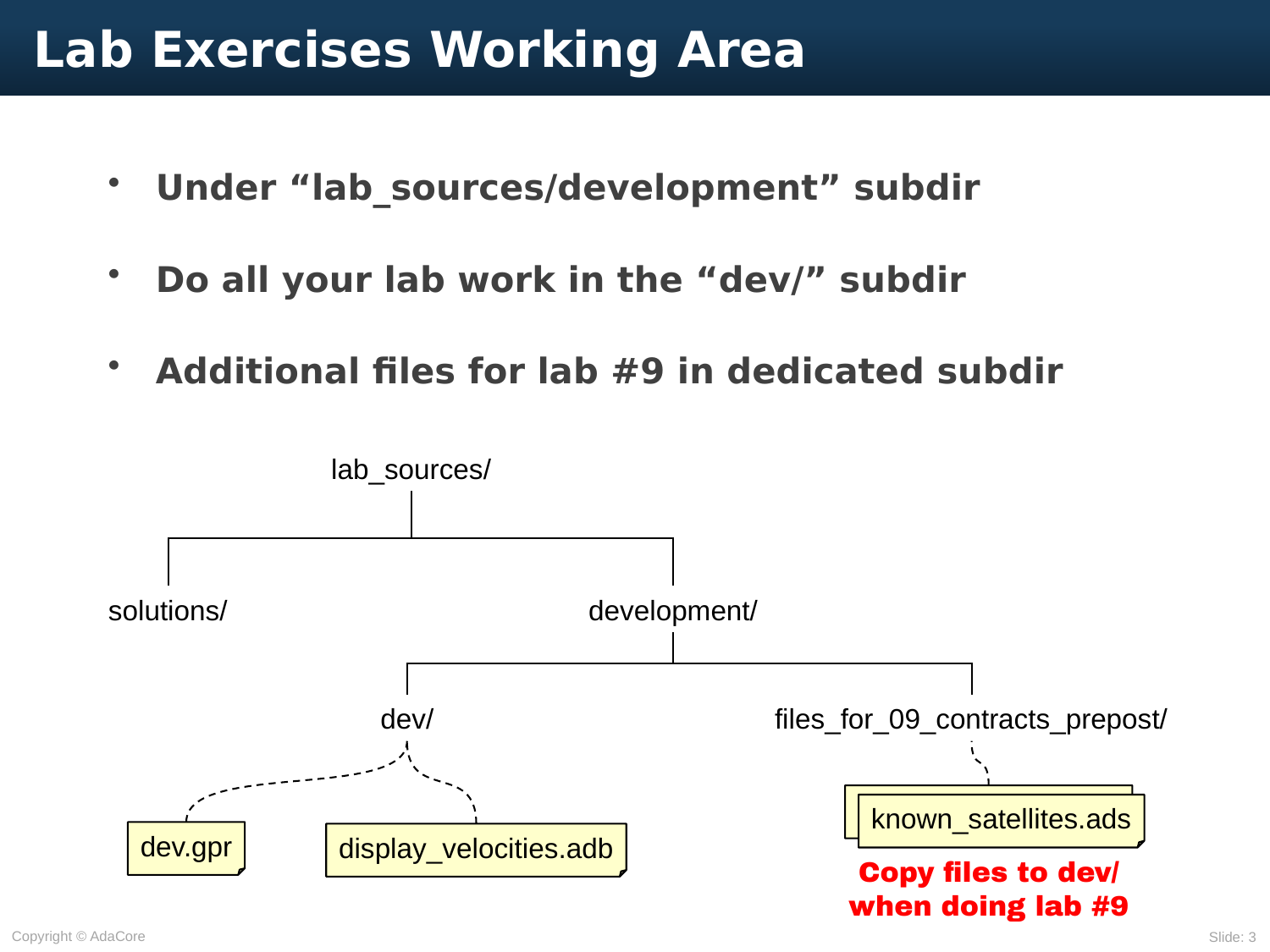

# Lab Exercises Working Area
Under “lab_sources/development” subdir
Do all your lab work in the “dev/” subdir
Additional files for lab #9 in dedicated subdir
lab_sources/
solutions/
development/

dev/
files_for_09_contracts_prepost/
known_satellites.adb
known_satellites.ads
dev.gpr
display_velocities.adb
Copy files to dev/ when doing lab #9